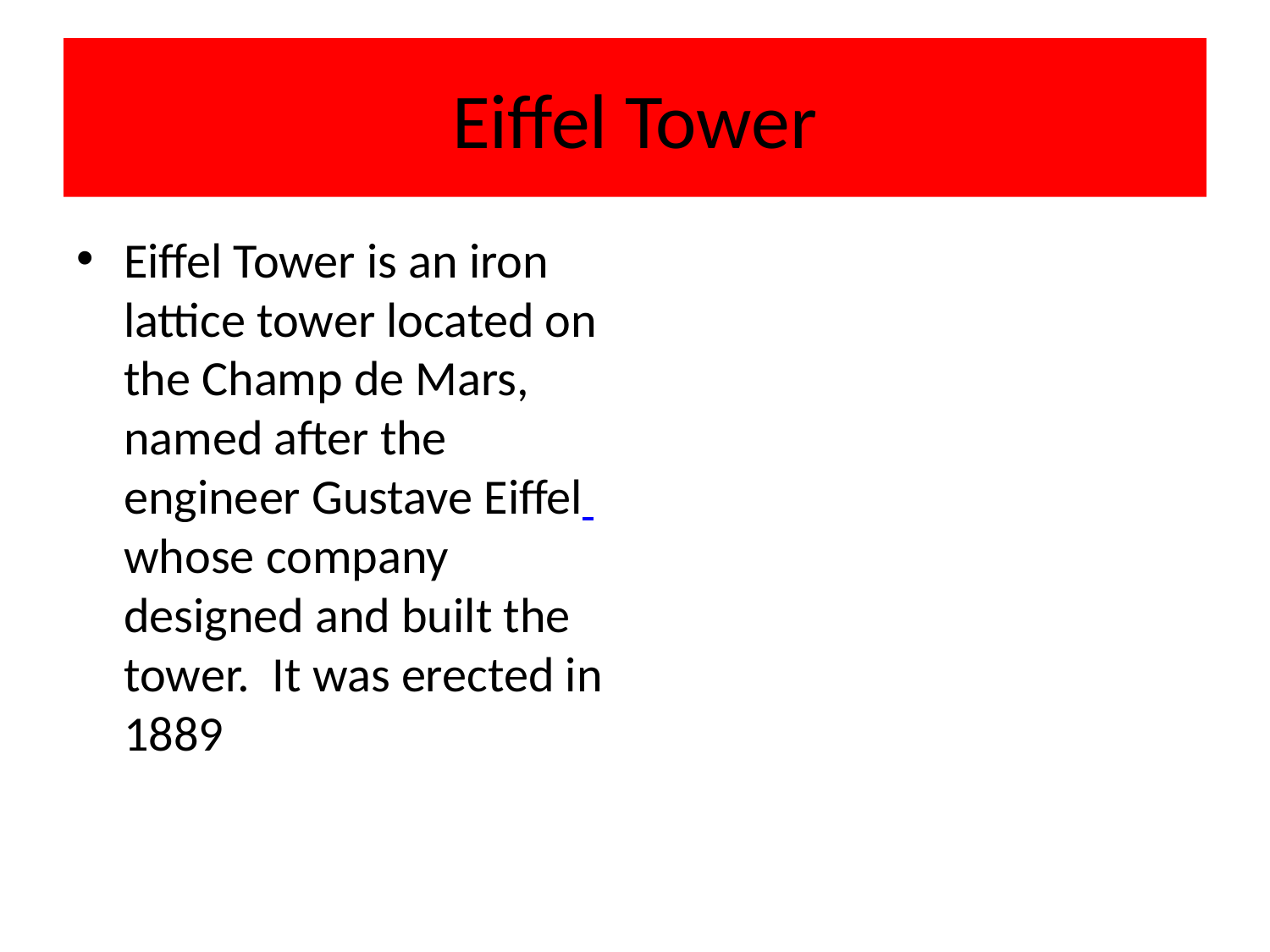

# Eiffel Tower
Eiffel Tower is an iron lattice tower located on the Champ de Mars, named after the engineer Gustave Eiffel whose company designed and built the tower.  It was erected in 1889